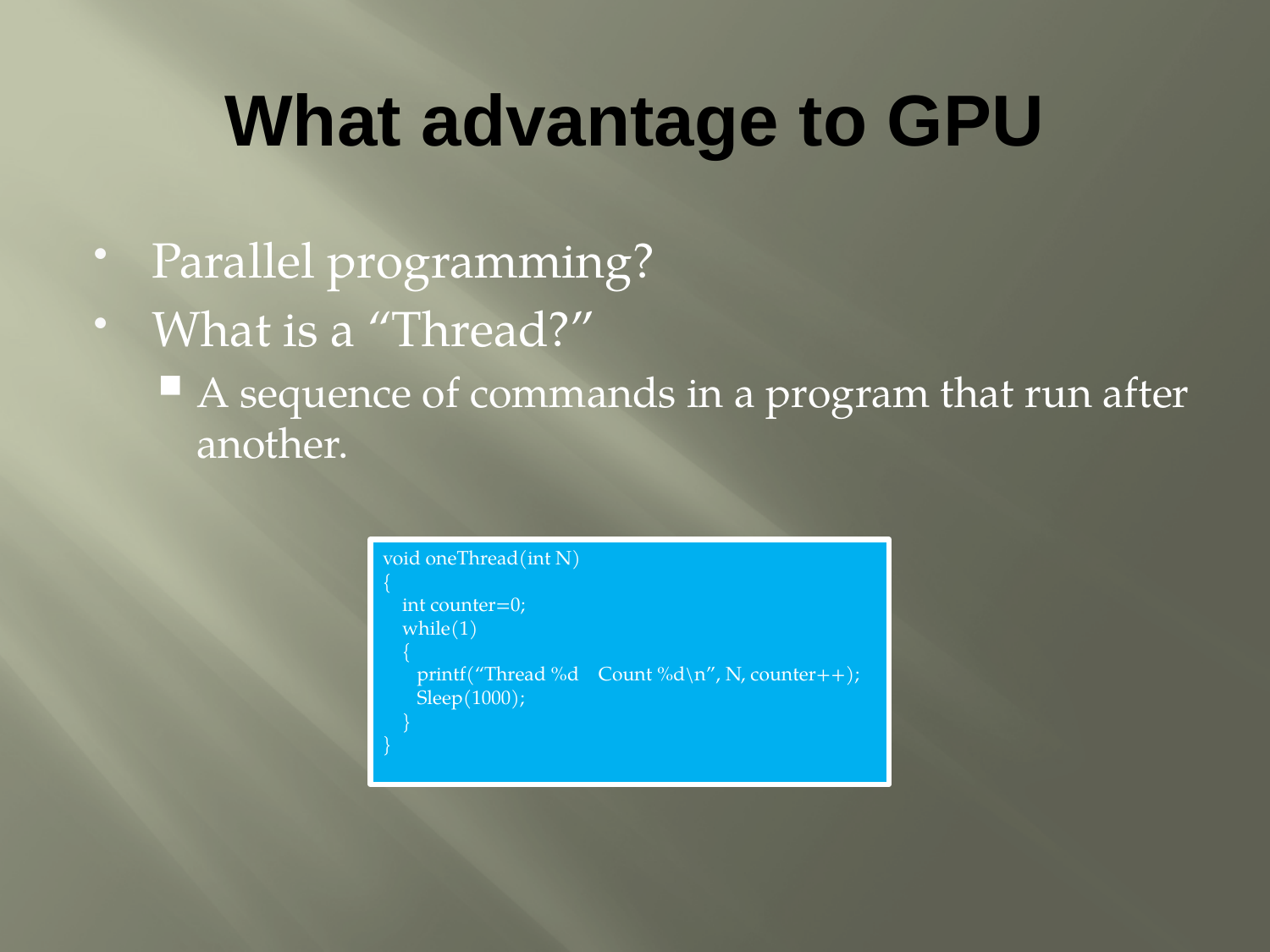

# What advantage to GPU
Parallel programming?
What is a “Thread?”
A sequence of commands in a program that run after another.

void oneThread(int N)
{
    int counter=0;
    while(1)
    {
       printf(“Thread %d    Count %d\n”, N, counter++);
       Sleep(1000);
    }
}